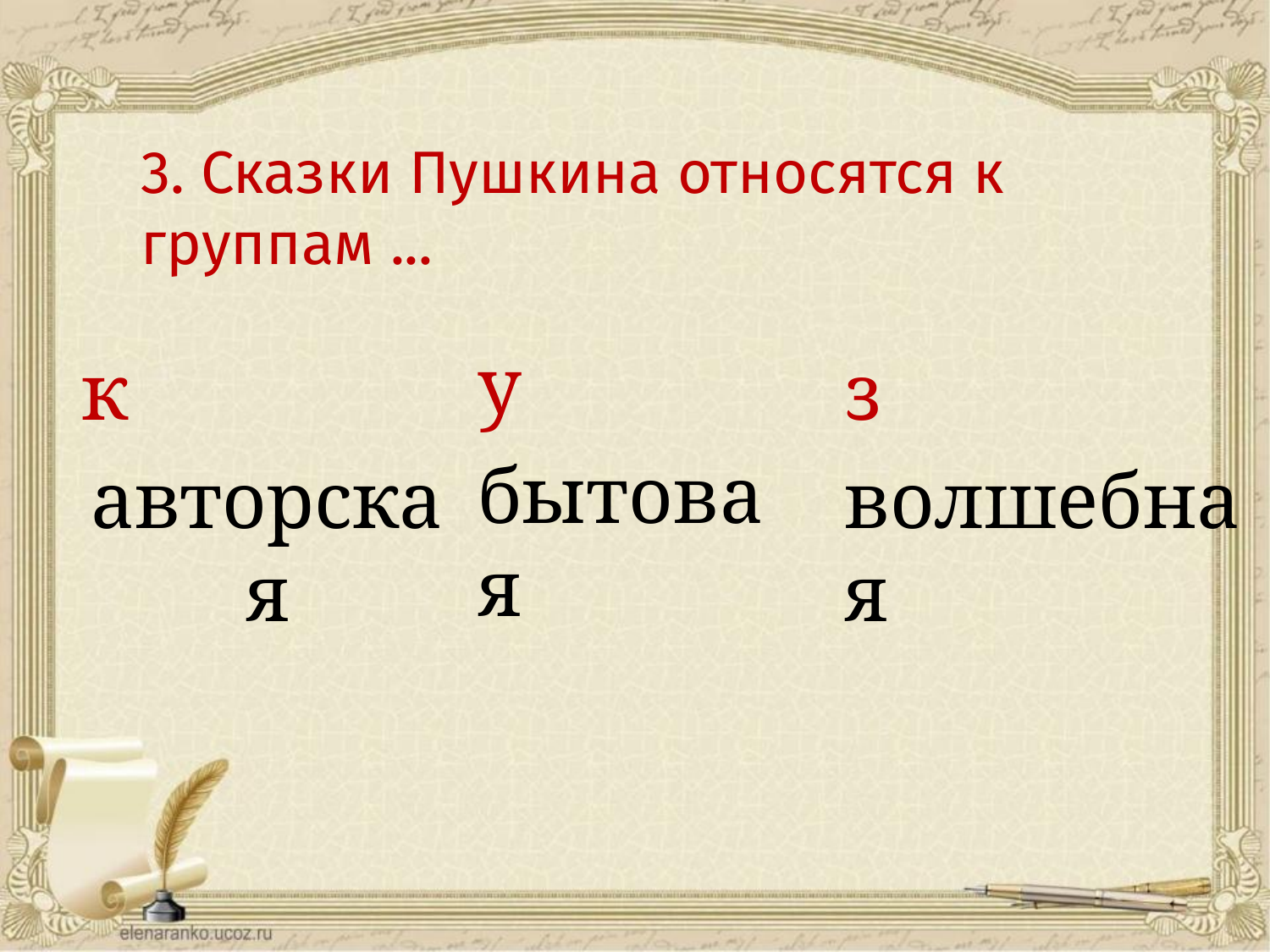

# 3. Сказки Пушкина относятся к группам ...
у
бытовая
к
авторская
з
волшебная